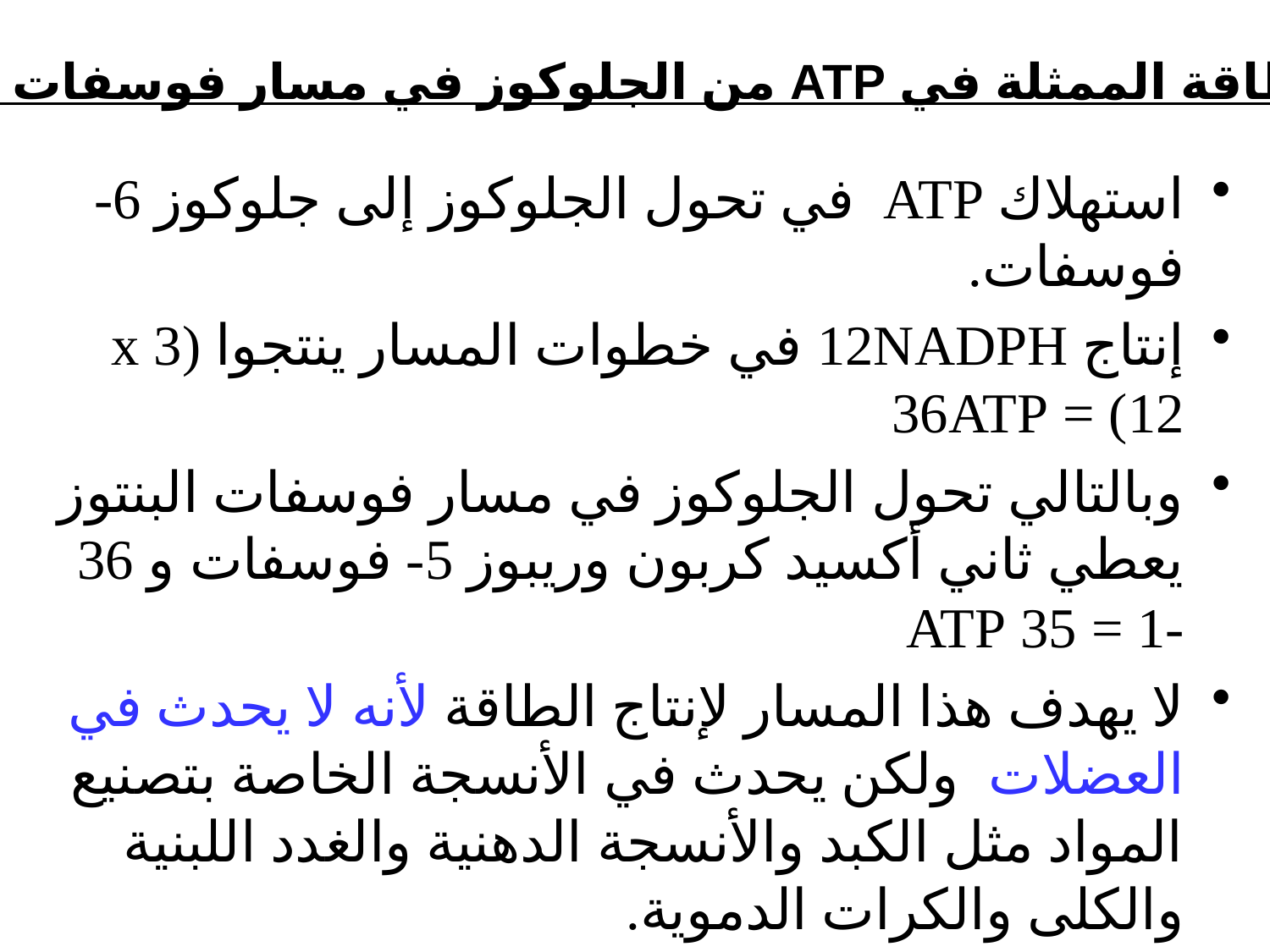

حصيلة الطاقة الممثلة في ATP من الجلوكوز في مسار فوسفات البنتوز:
استهلاك ATP  في تحول الجلوكوز إلى جلوكوز 6- فوسفات.
إنتاج 12NADPH في خطوات المسار ينتجوا (3 x 12) = 36ATP
وبالتالي تحول الجلوكوز في مسار فوسفات البنتوز يعطي ثاني أكسيد كربون وريبوز 5- فوسفات و 36 -1 = 35 ATP
لا يهدف هذا المسار لإنتاج الطاقة لأنه لا يحدث في العضلات  ولكن يحدث في الأنسجة الخاصة بتصنيع المواد مثل الكبد والأنسجة الدهنية والغدد اللبنية والكلى والكرات الدموية.